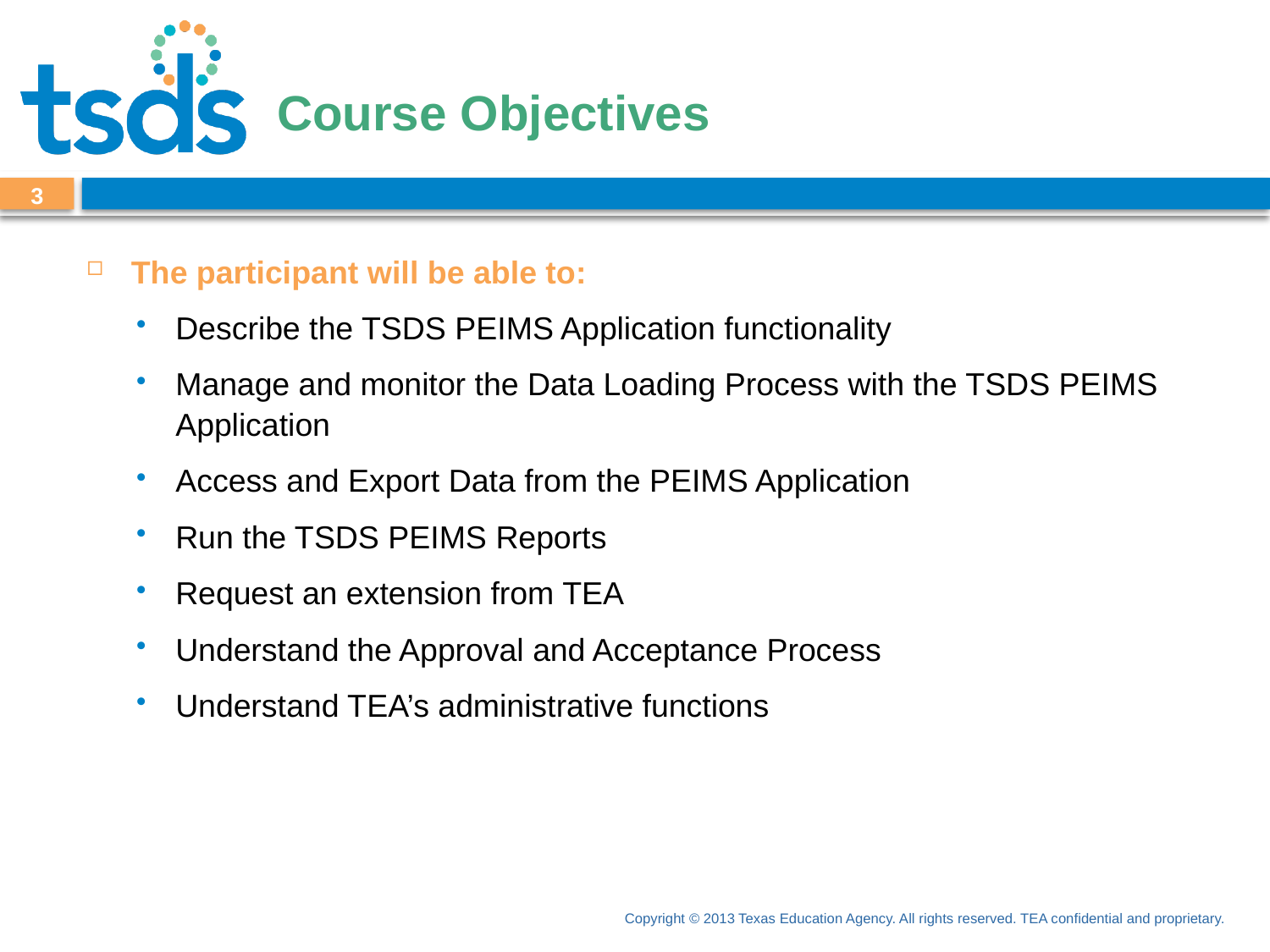

# Course Objectives
3
The participant will be able to:
Describe the TSDS PEIMS Application functionality
Manage and monitor the Data Loading Process with the TSDS PEIMS Application
Access and Export Data from the PEIMS Application
Run the TSDS PEIMS Reports
Request an extension from TEA
Understand the Approval and Acceptance Process
Understand TEA’s administrative functions